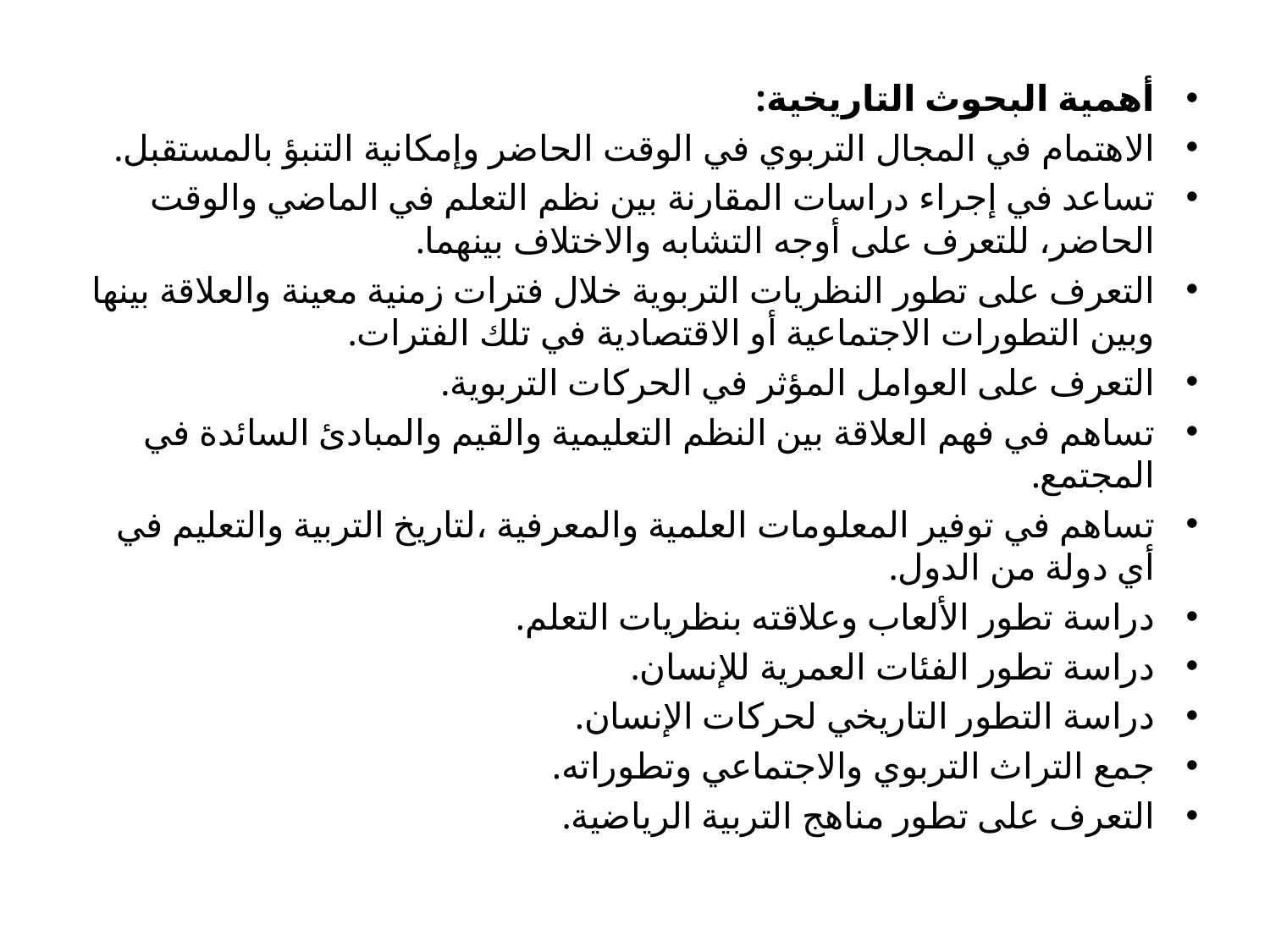

أهمية البحوث التاريخية:
الاهتمام في المجال التربوي في الوقت الحاضر وإمكانية التنبؤ بالمستقبل.
تساعد في إجراء دراسات المقارنة بين نظم التعلم في الماضي والوقت الحاضر، للتعرف على أوجه التشابه والاختلاف بينهما.
التعرف على تطور النظريات التربوية خلال فترات زمنية معينة والعلاقة بينها وبين التطورات الاجتماعية أو الاقتصادية في تلك الفترات.
التعرف على العوامل المؤثر في الحركات التربوية.
تساهم في فهم العلاقة بين النظم التعليمية والقيم والمبادئ السائدة في المجتمع.
تساهم في توفير المعلومات العلمية والمعرفية ،لتاريخ التربية والتعليم في أي دولة من الدول.
دراسة تطور الألعاب وعلاقته بنظريات التعلم.
دراسة تطور الفئات العمرية للإنسان.
دراسة التطور التاريخي لحركات الإنسان.
جمع التراث التربوي والاجتماعي وتطوراته.
التعرف على تطور مناهج التربية الرياضية.